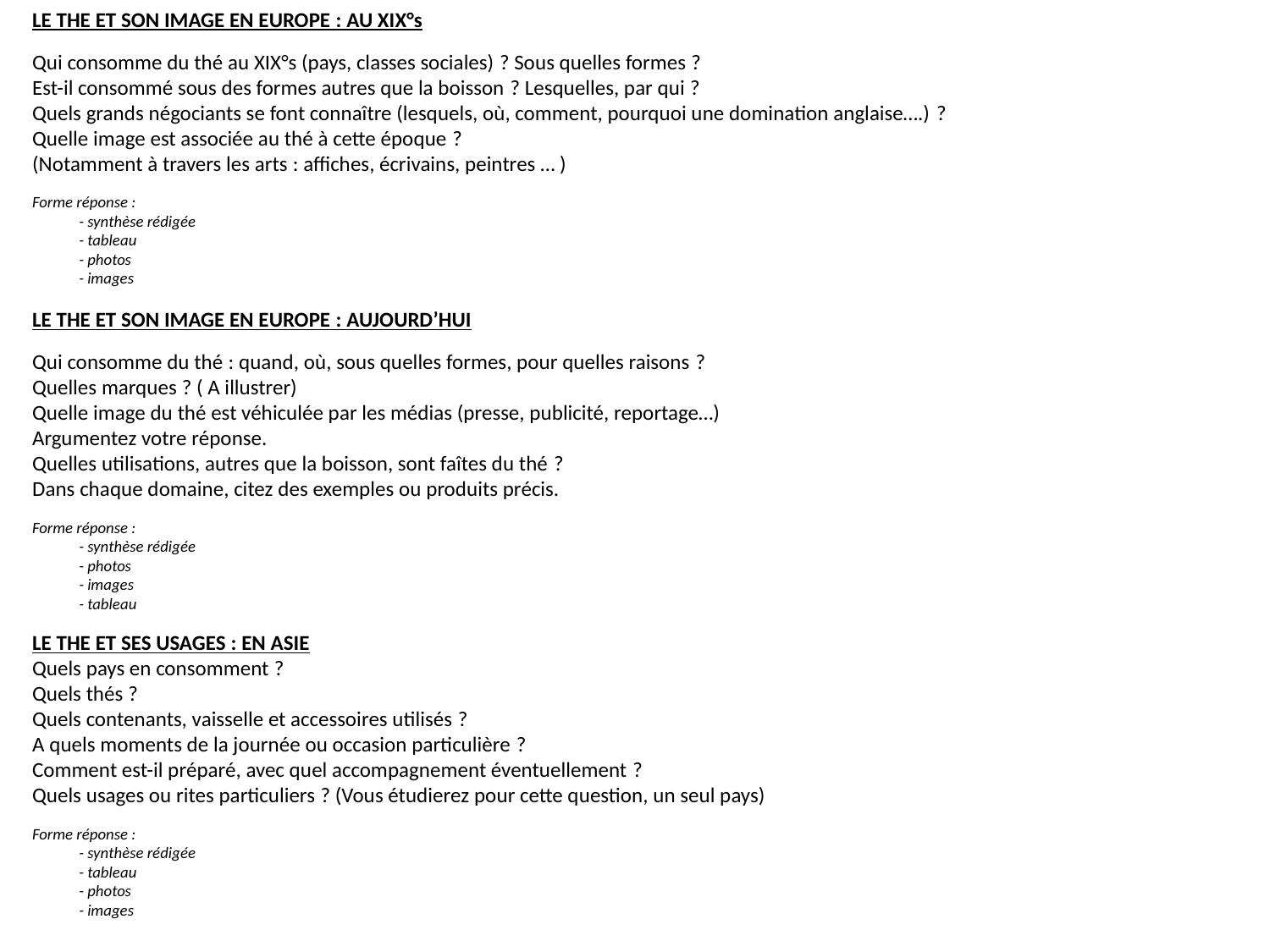

LE THE ET SON IMAGE EN EUROPE : AU XIX°s

Qui consomme du thé au XIX°s (pays, classes sociales) ? Sous quelles formes ?
Est-il consommé sous des formes autres que la boisson ? Lesquelles, par qui ?
Quels grands négociants se font connaître (lesquels, où, comment, pourquoi une domination anglaise….) ?
Quelle image est associée au thé à cette époque ?
(Notamment à travers les arts : affiches, écrivains, peintres … )

Forme réponse :
             - synthèse rédigée
             - tableau
             - photos
             - images

LE THE ET SON IMAGE EN EUROPE : AUJOURD’HUI

Qui consomme du thé : quand, où, sous quelles formes, pour quelles raisons ?
Quelles marques ? ( A illustrer)
Quelle image du thé est véhiculée par les médias (presse, publicité, reportage…)
Argumentez votre réponse.
Quelles utilisations, autres que la boisson, sont faîtes du thé ?
Dans chaque domaine, citez des exemples ou produits précis.

Forme réponse :
             - synthèse rédigée
             - photos
             - images
             - tableau

LE THE ET SES USAGES : EN ASIE
Quels pays en consomment ?
Quels thés ?
Quels contenants, vaisselle et accessoires utilisés ?
A quels moments de la journée ou occasion particulière ?
Comment est-il préparé, avec quel accompagnement éventuellement ?
Quels usages ou rites particuliers ? (Vous étudierez pour cette question, un seul pays)

Forme réponse :
             - synthèse rédigée
             - tableau
             - photos
             - images